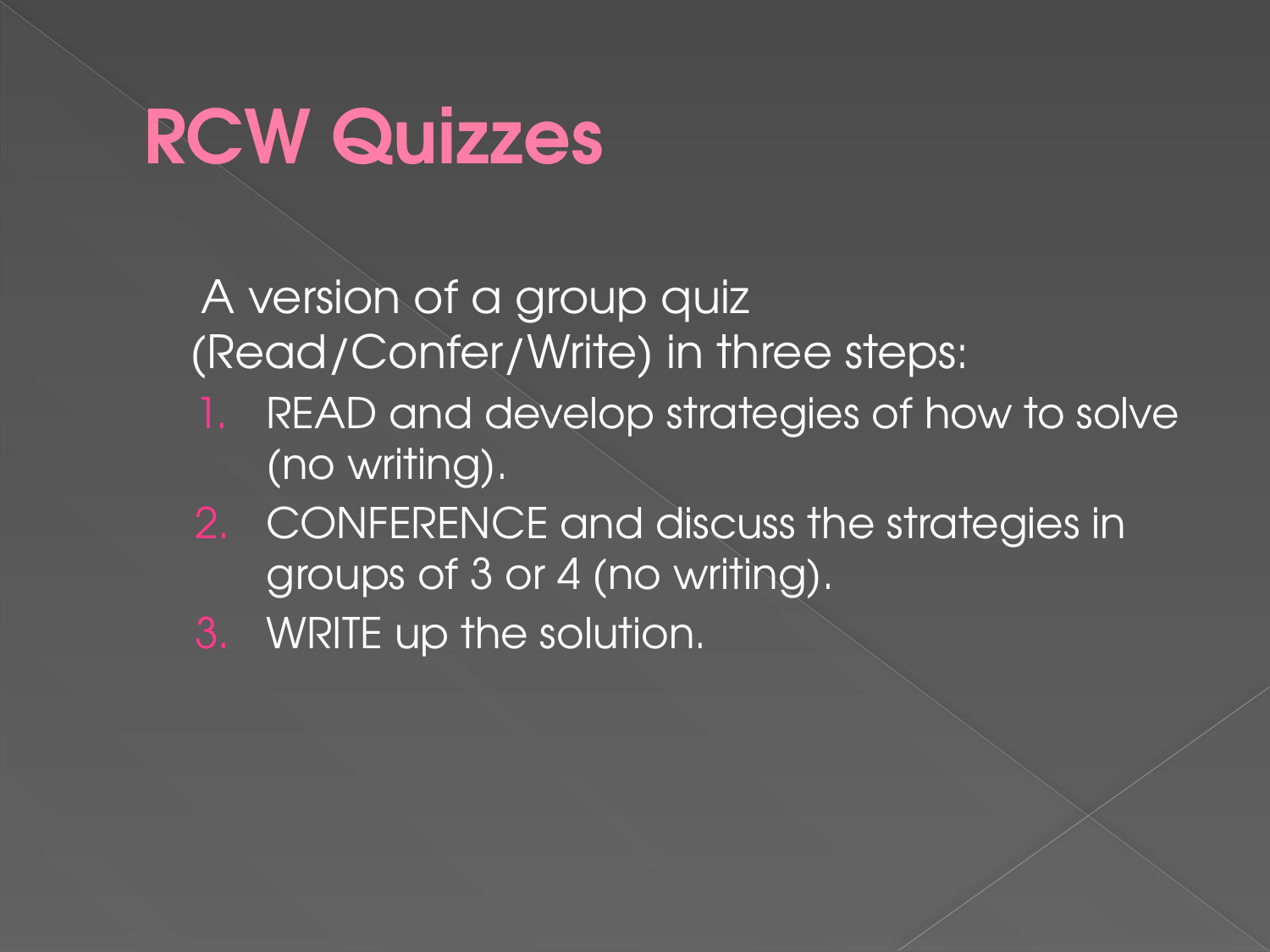

# RCW Quizzes
    A version of a group quiz (Read/Confer/Write) in three steps:
READ and develop strategies of how to solve (no writing).
CONFERENCE and discuss the strategies in groups of 3 or 4 (no writing).
WRITE up the solution.